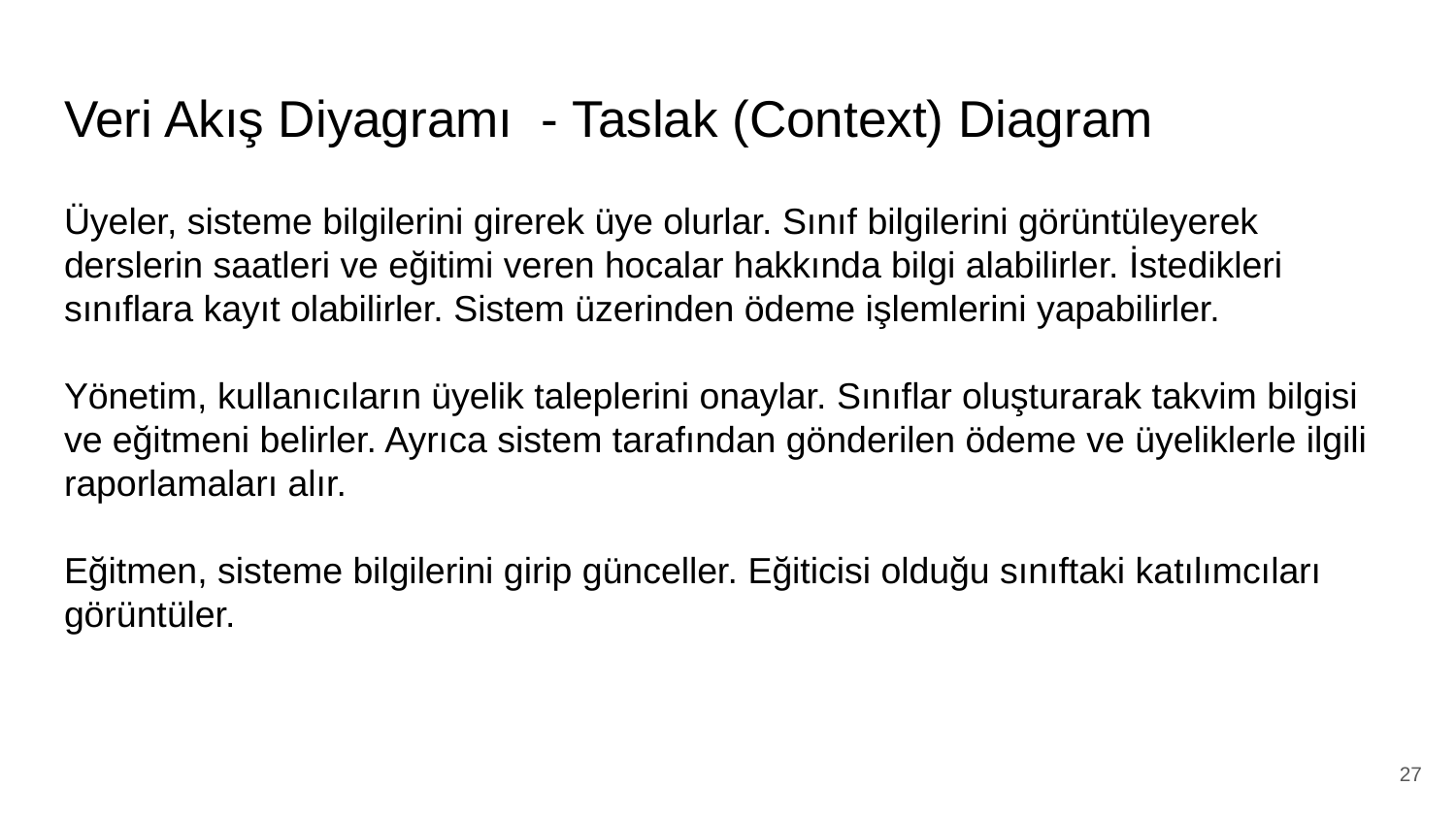

# Veri Akış Diyagramı  - Taslak (Context) Diagram
Üyeler, sisteme bilgilerini girerek üye olurlar. Sınıf bilgilerini görüntüleyerek derslerin saatleri ve eğitimi veren hocalar hakkında bilgi alabilirler. İstedikleri sınıflara kayıt olabilirler. Sistem üzerinden ödeme işlemlerini yapabilirler.

Yönetim, kullanıcıların üyelik taleplerini onaylar. Sınıflar oluşturarak takvim bilgisi ve eğitmeni belirler. Ayrıca sistem tarafından gönderilen ödeme ve üyeliklerle ilgili raporlamaları alır.

Eğitmen, sisteme bilgilerini girip günceller. Eğiticisi olduğu sınıftaki katılımcıları görüntüler.
27